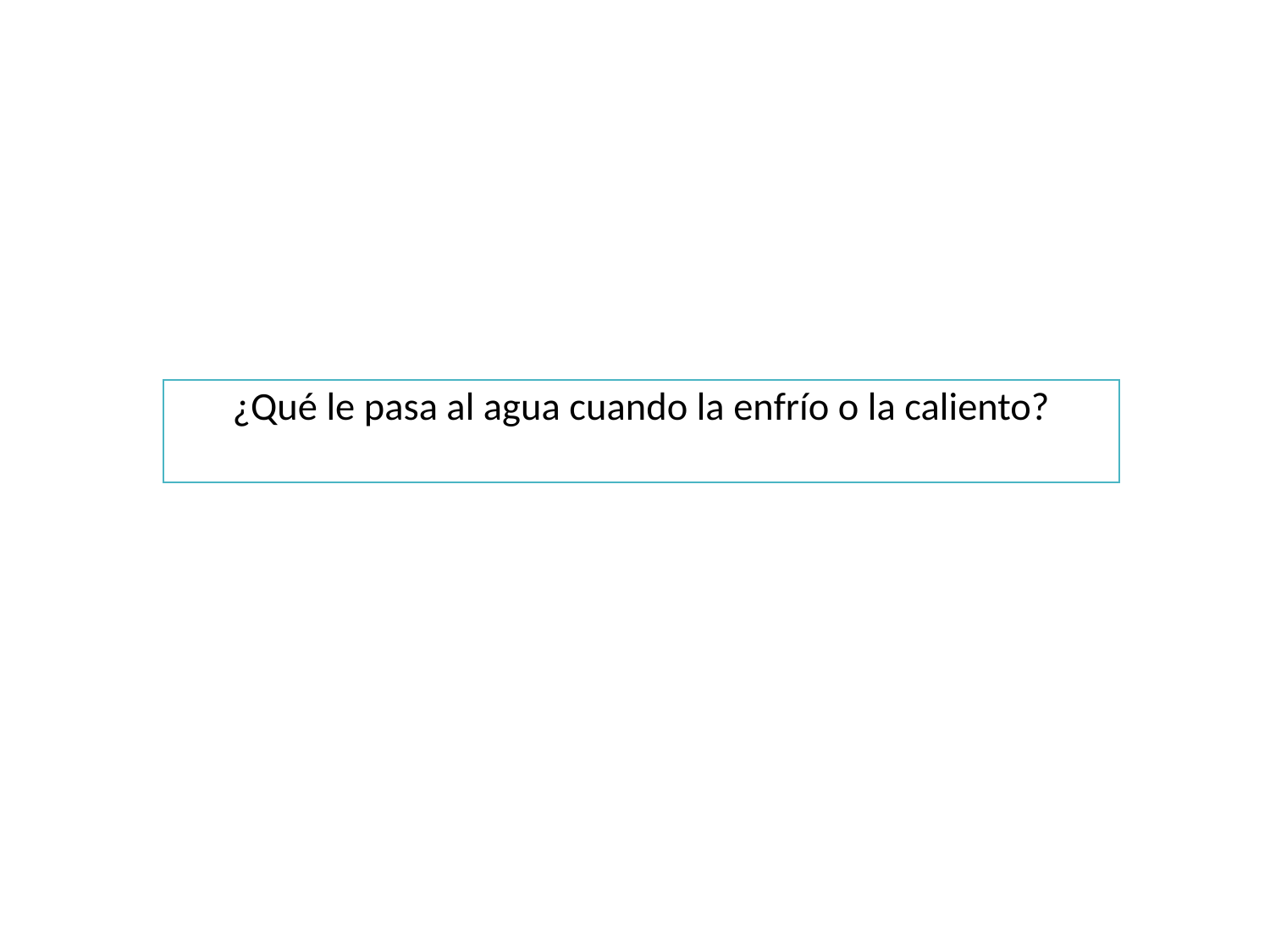

# ¿Qué le pasa al agua cuando la enfrío o la caliento?